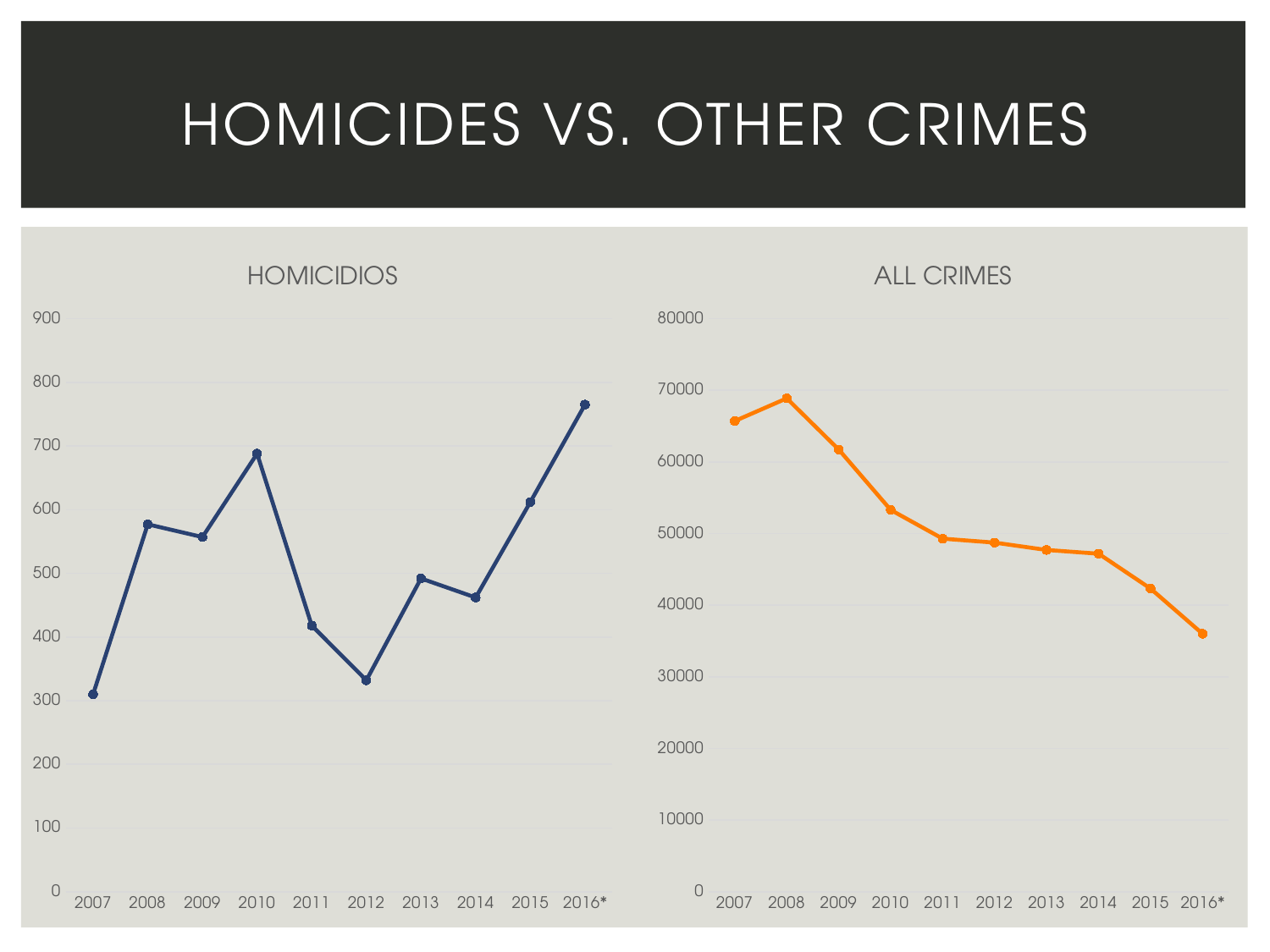

# Homicides vs. other crimes

### Chart:

| Category | HOMICIDIOS |
|---|---|
| 2007 | 310.0 |
| 2008 | 577.0 |
| 2009 | 557.0 |
| 2010 | 688.0 |
| 2011 | 418.0 |
| 2012 | 332.0 |
| 2013 | 492.0 |
| 2014 | 462.0 |
| 2015 | 612.0 |
| 2016* | 765.0 |

### Chart:

| Category | ALL CRIMES |
|---|---|
| 2007 | 65707.0 |
| 2008 | 68880.0 |
| 2009 | 61730.0 |
| 2010 | 53303.0 |
| 2011 | 49288.0 |
| 2012 | 48735.0 |
| 2013 | 47715.0 |
| 2014 | 47192.0 |
| 2015 | 42315.0 |
| 2016* | 36008.0 |